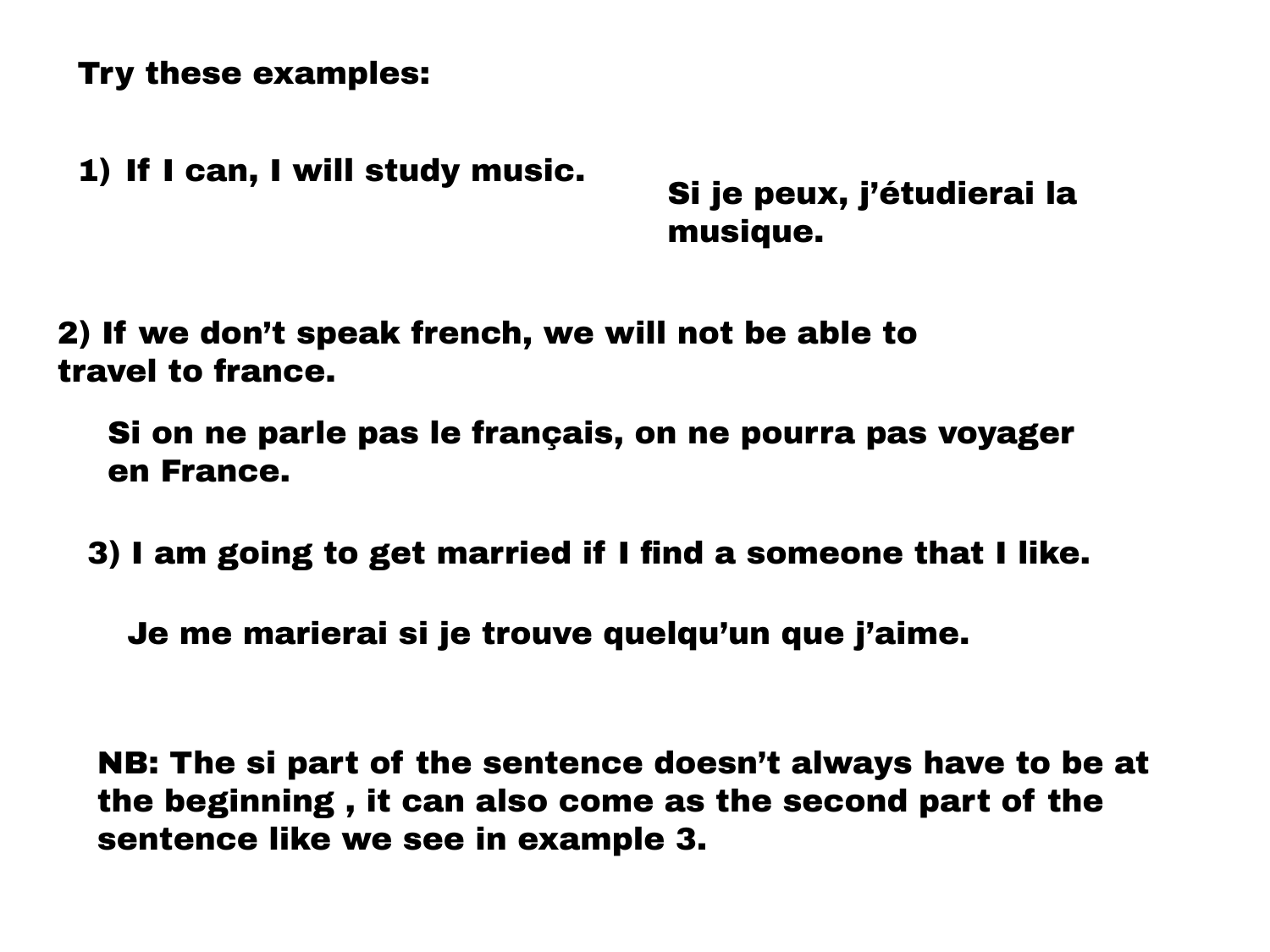

Try these examples:

If I can, I will study music.

Si je peux, j’étudierai la musique.
2) If we don’t speak french, we will not be able to travel to france.
Si on ne parle pas le français, on ne pourra pas voyager en France.
3) I am going to get married if I find a someone that I like.
Je me marierai si je trouve quelqu’un que j’aime.
NB: The si part of the sentence doesn’t always have to be at the beginning , it can also come as the second part of the sentence like we see in example 3.